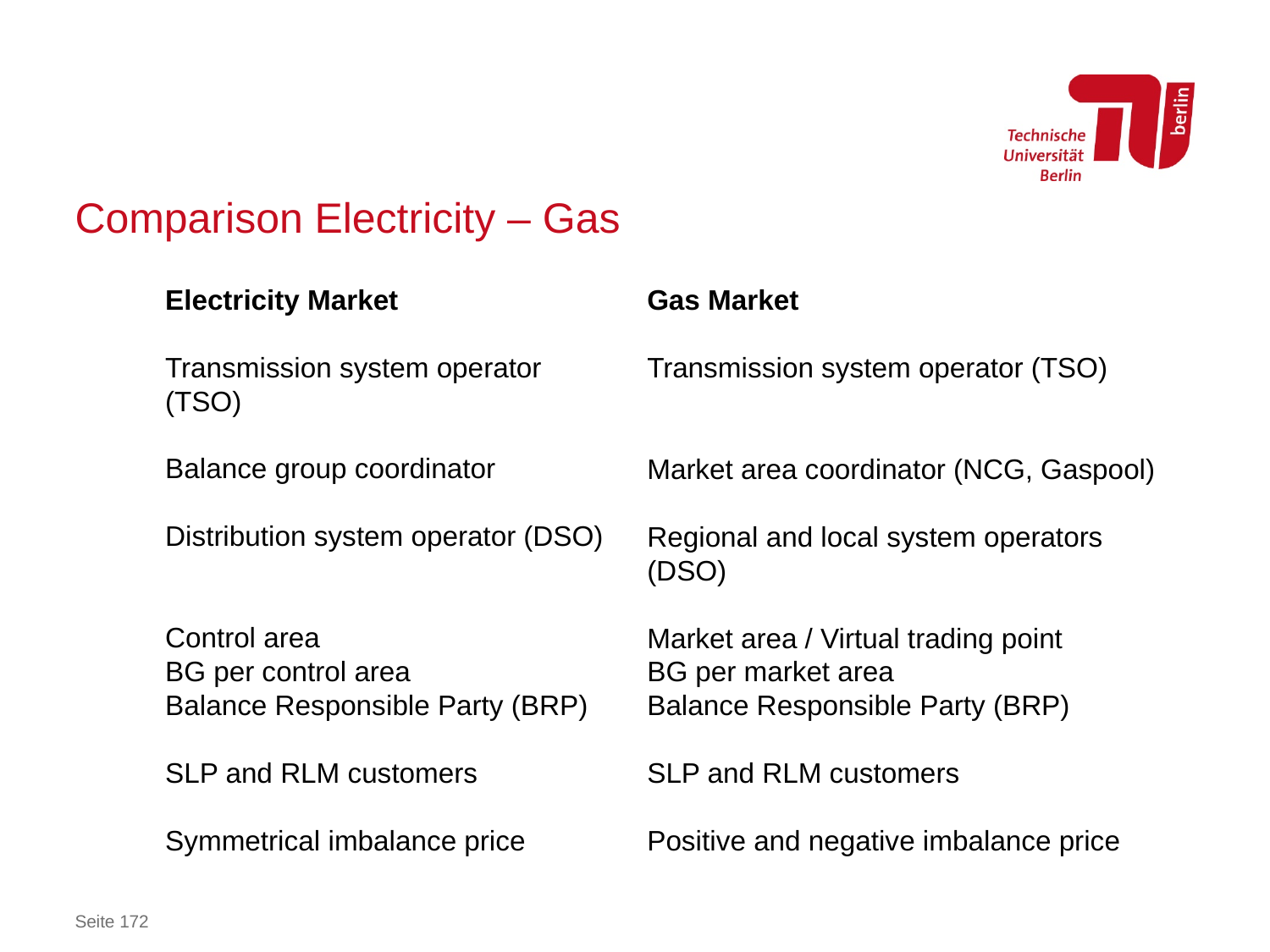

# Comparison Electricity – Gas

Electricity Market

Transmission system operator (TSO)

Balance group coordinator

Distribution system operator (DSO)

Control area
BG per control area
Balance Responsible Party (BRP)

SLP and RLM customers

Symmetrical imbalance price
Gas Market

Transmission system operator (TSO)

Market area coordinator (NCG, Gaspool)

Regional and local system operators (DSO)

Market area / Virtual trading point
BG per market area
Balance Responsible Party (BRP)

SLP and RLM customers

Positive and negative imbalance price

Seite 172